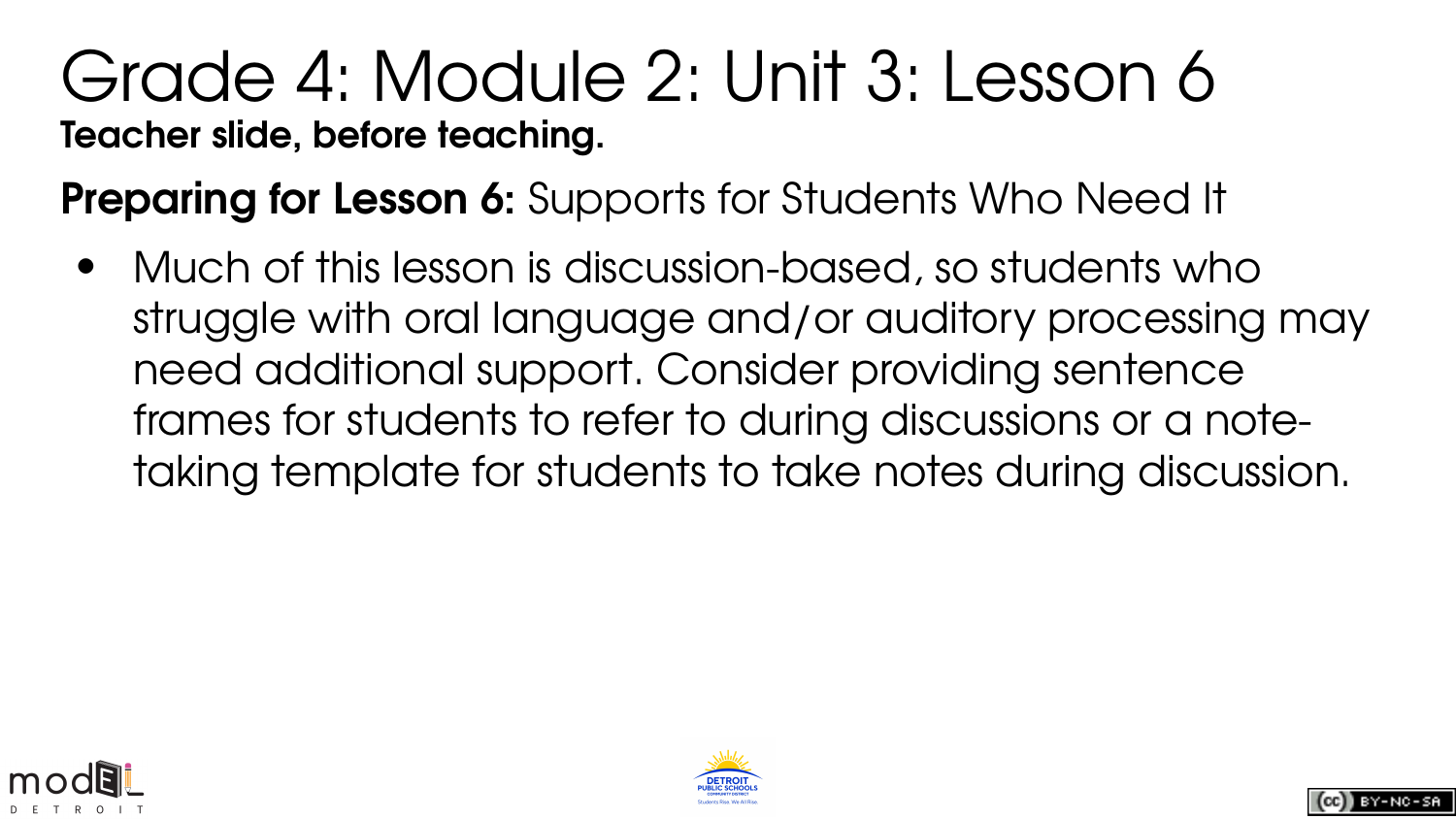

# Grade 4: Module 2: Unit 3: Lesson 6
Teacher slide, before teaching.
Preparing for Lesson 6: Supports for Students Who Need It
Much of this lesson is discussion-based, so students who struggle with oral language and/or auditory processing may need additional support. Consider providing sentence frames for students to refer to during discussions or a note-taking template for students to take notes during discussion.